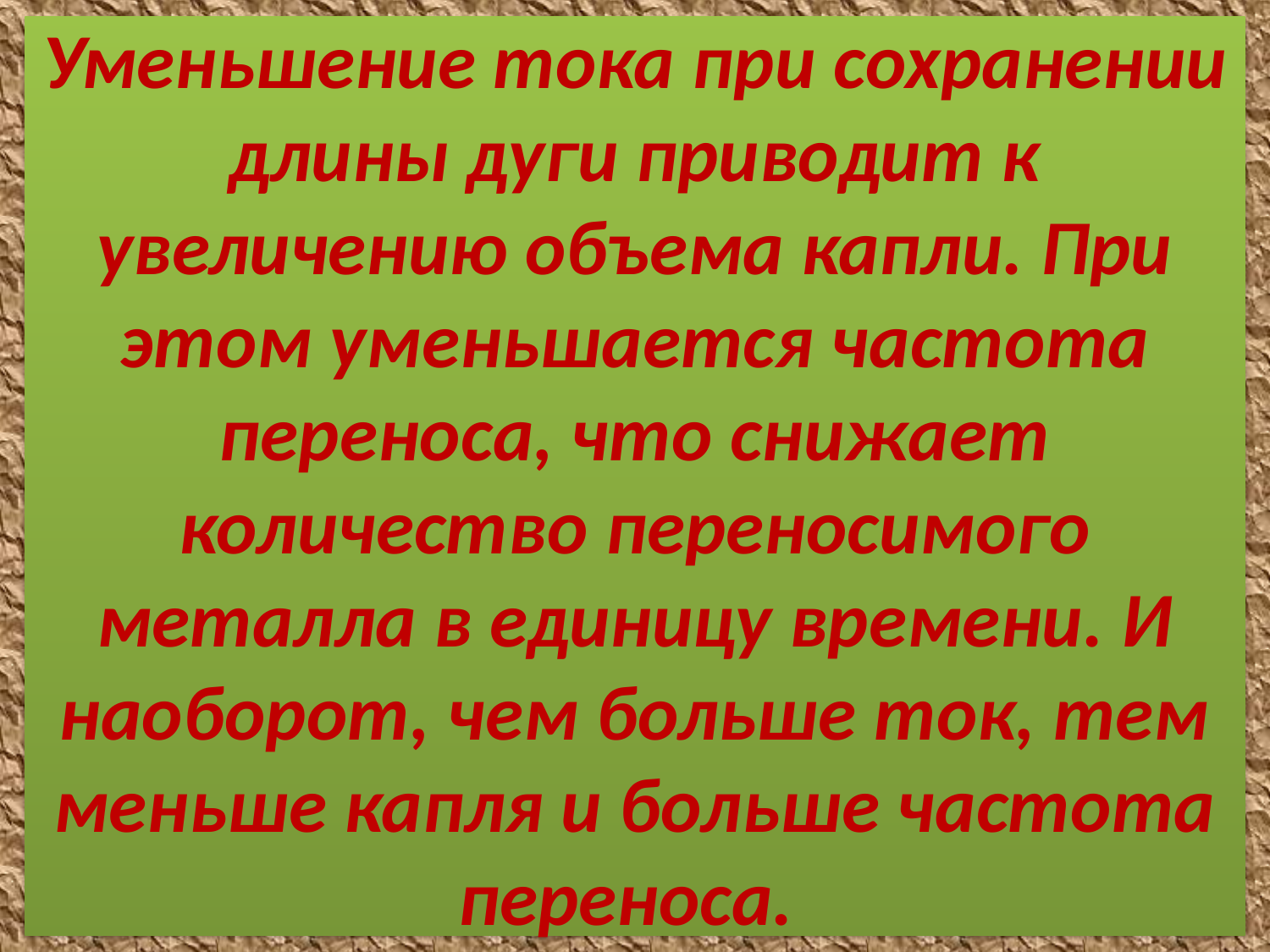

# Уменьшение тока при сохранении длины дуги приводит к увеличению объема капли. При этом уменьшается частота переноса, что снижает количество переносимого металла в единицу времени. И наоборот, чем больше ток, тем меньше капля и больше частота переноса.